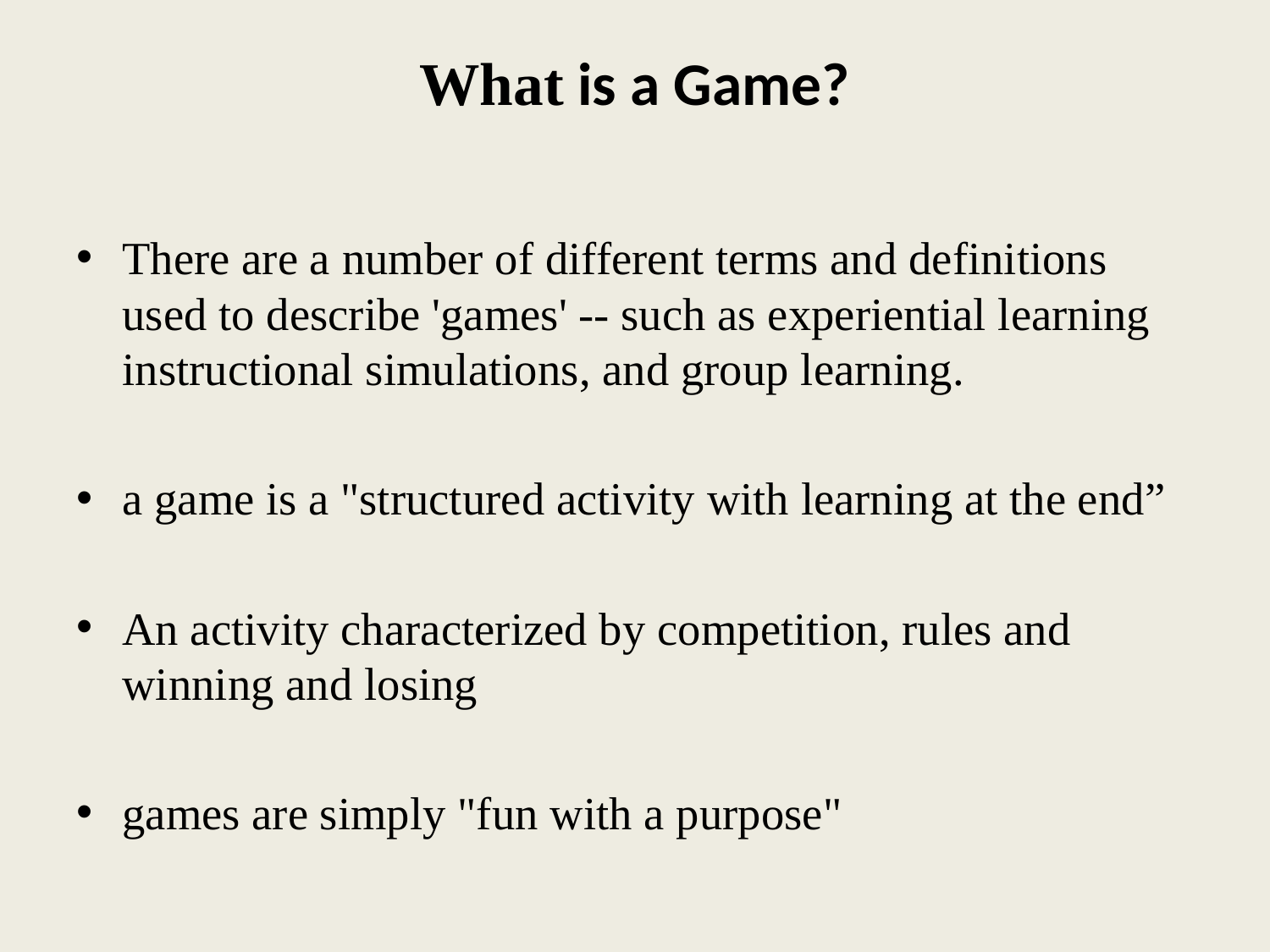

# What is a Game?
There are a number of different terms and definitions used to describe 'games' -- such as experiential learning instructional simulations, and group learning.

a game is a "structured activity with learning at the end”

An activity characterized by competition, rules and winning and losing

games are simply "fun with a purpose"